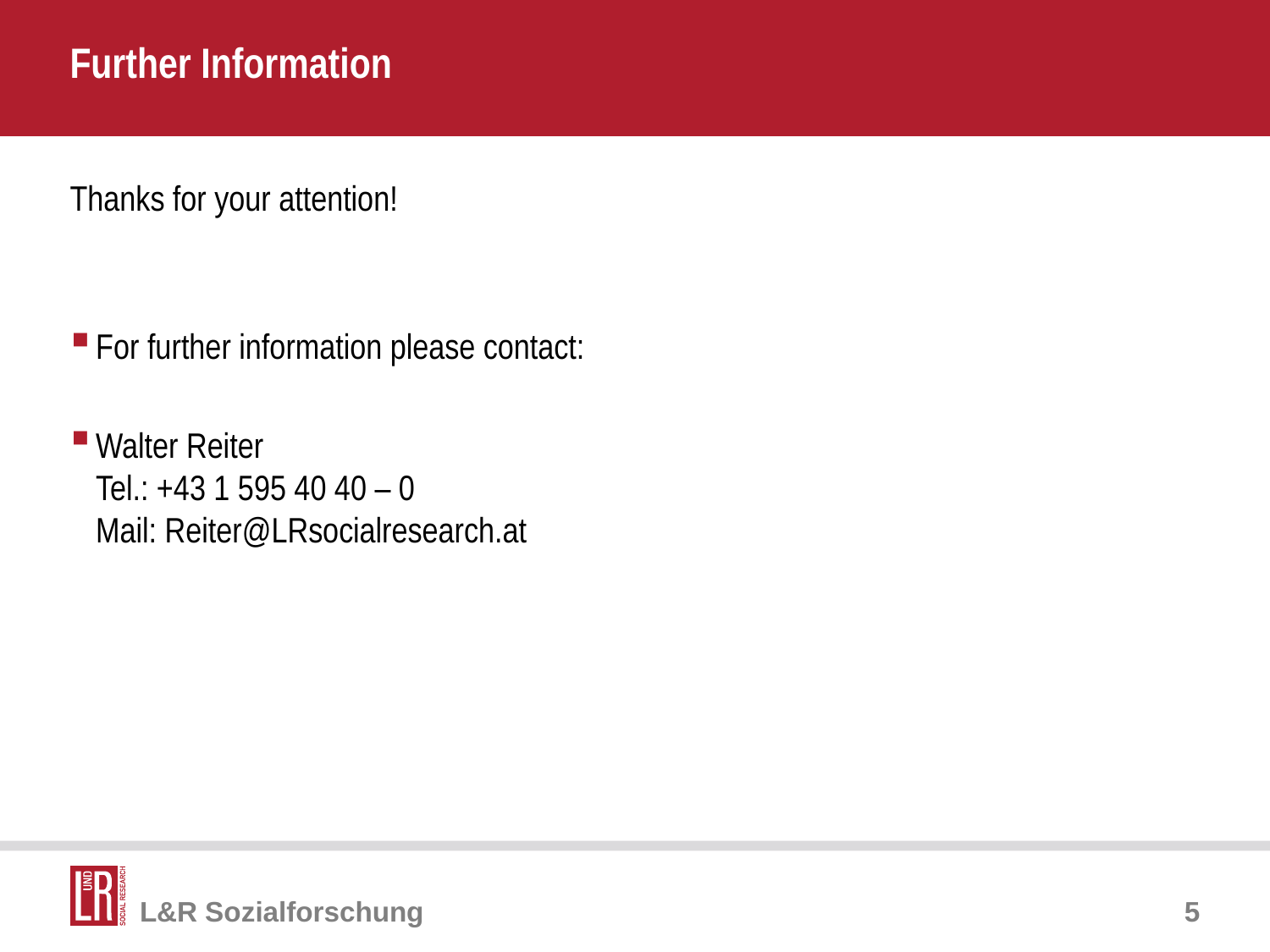

# Further Information
Thanks for your attention!

For further information please contact:

Walter Reiter
Tel.: +43 1 595 40 40 – 0
Mail: Reiter@LRsocialresearch.at

5